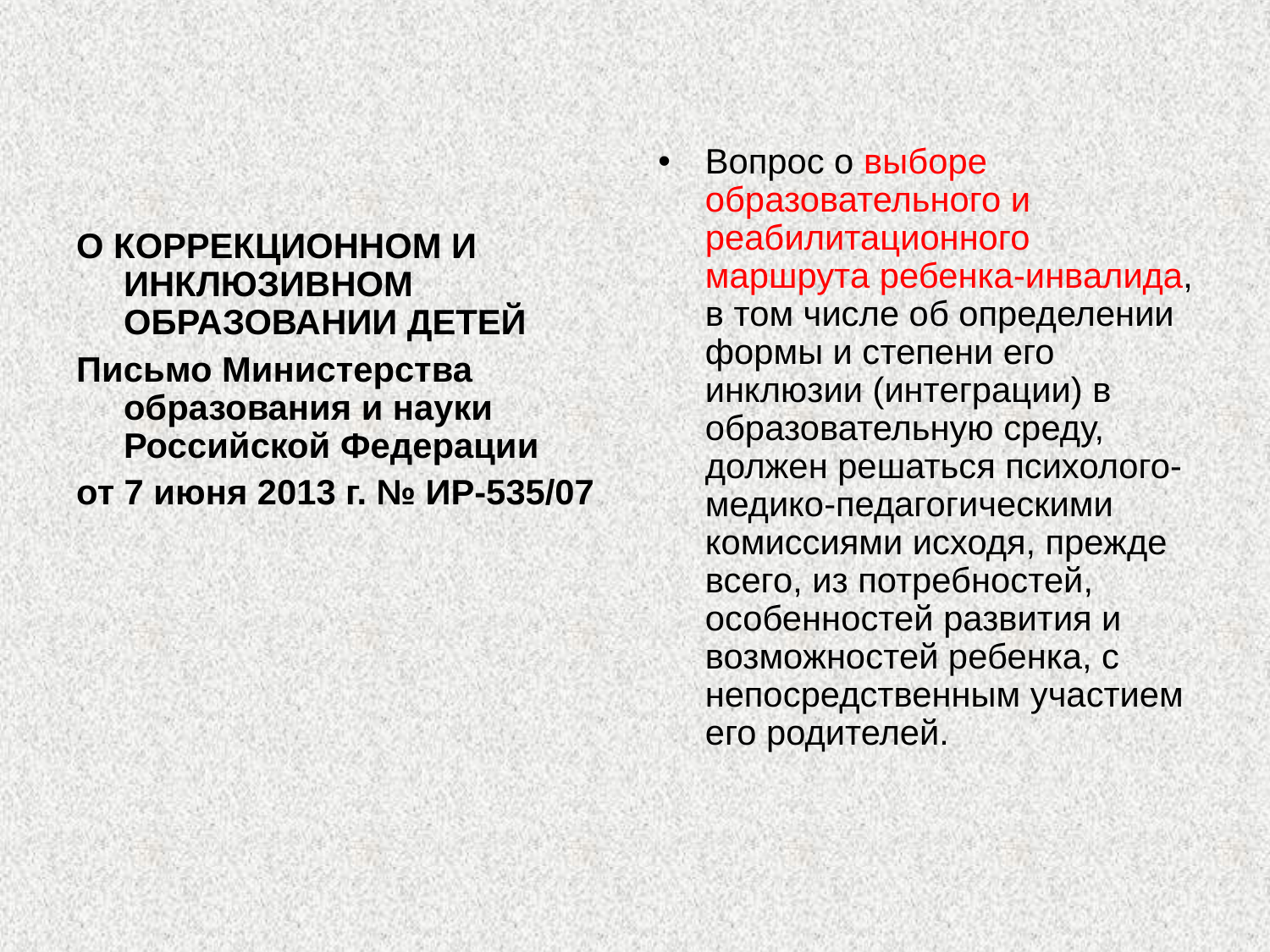

Вопрос о выборе образовательного и реабилитационного маршрута ребенка-инвалида, в том числе об определении формы и степени его инклюзии (интеграции) в образовательную среду, должен решаться психолого-медико-педагогическими комиссиями исходя, прежде всего, из потребностей, особенностей развития и возможностей ребенка, с непосредственным участием его родителей.

О КОРРЕКЦИОННОМ И ИНКЛЮЗИВНОМ ОБРАЗОВАНИИ ДЕТЕЙ
Письмо Министерства образования и науки Российской Федерации
от 7 июня 2013 г. № ИР-535/07